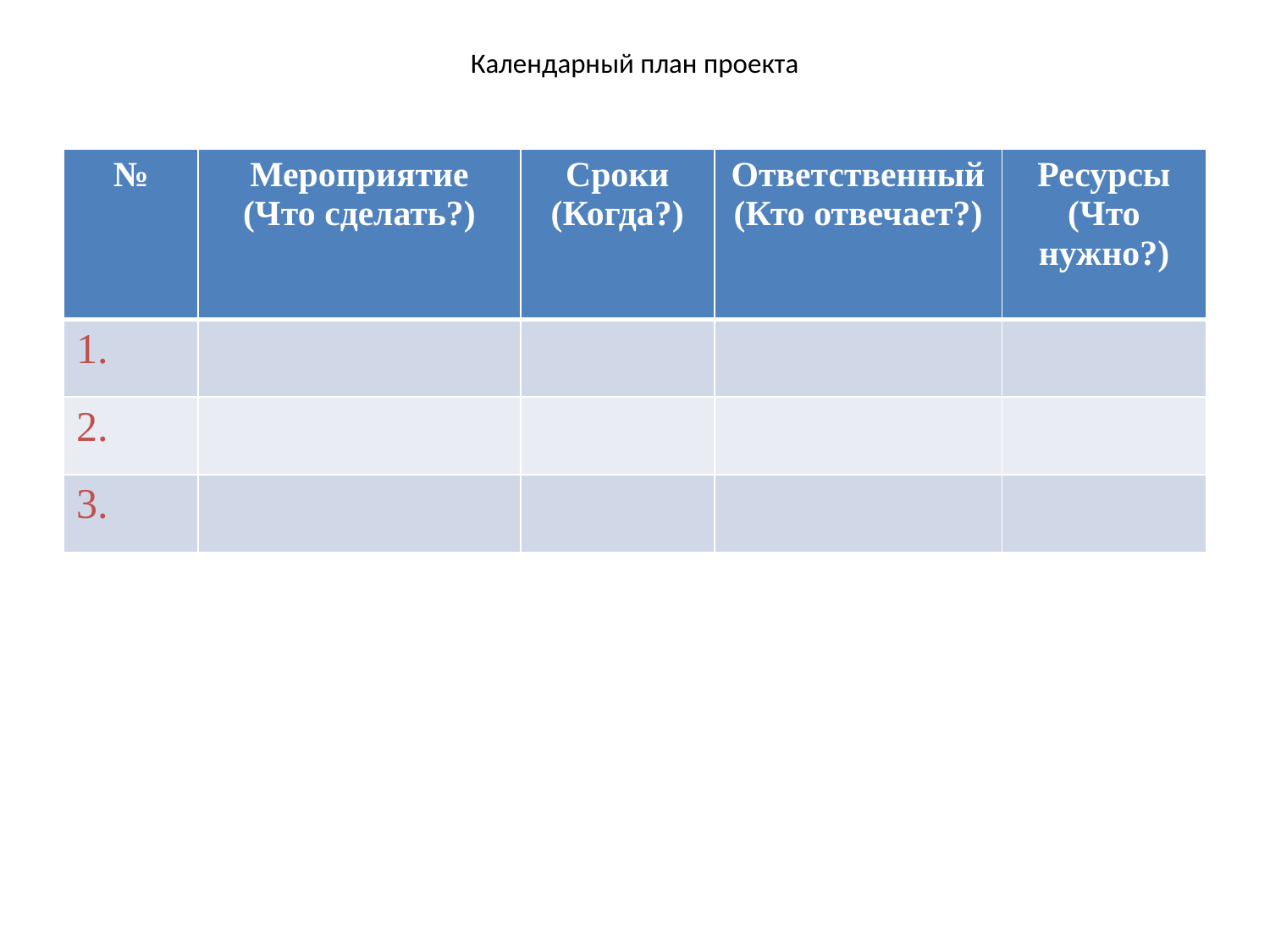

# Календарный план проекта
| № | Мероприятие (Что сделать?) | Сроки (Когда?) | Ответственный (Кто отвечает?) | Ресурсы (Что нужно?) |
| --- | --- | --- | --- | --- |
| 1. |  |  |  |  |
| 2. |  |  |  |  |
| 3. |  |  |  |  |